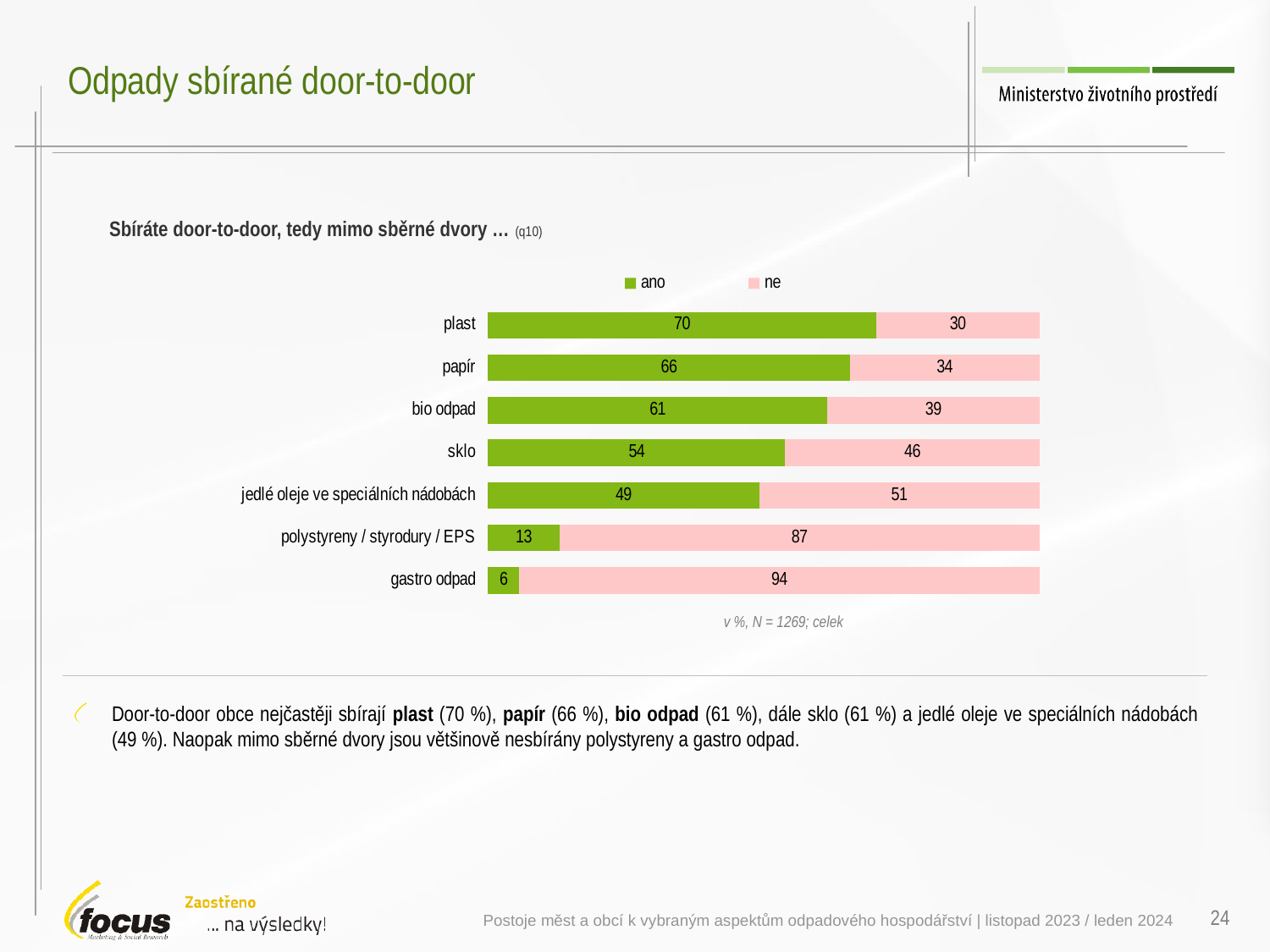

# Odpady sbírané door-to-door

### Chart

| Category | ano | ne |
|---|---|---|
| plast | 70.38506007259 | 29.61493992741 |
| papír | 65.60347470102 | 34.39652529898 |
| bio odpad | 61.48998351607 | 38.51001648393 |
| sklo | 53.8753699977 | 46.1246300023 |
| jedlé oleje ve speciálních nádobách | 49.15921686494 | 50.84078313506 |
| polystyreny / styrodury / EPS | 12.93269202533 | 87.06730797467 |
| gastro odpad | 5.641057039758 | 94.35894296024 |
Sbíráte door-to-door, tedy mimo sběrné dvory … (q10)
v %, N = 1269; celek
Door-to-door obce nejčastěji sbírají plast (70 %), papír (66 %), bio odpad (61 %), dále sklo (61 %) a jedlé oleje ve speciálních nádobách (49 %). Naopak mimo sběrné dvory jsou většinově nesbírány polystyreny a gastro odpad.